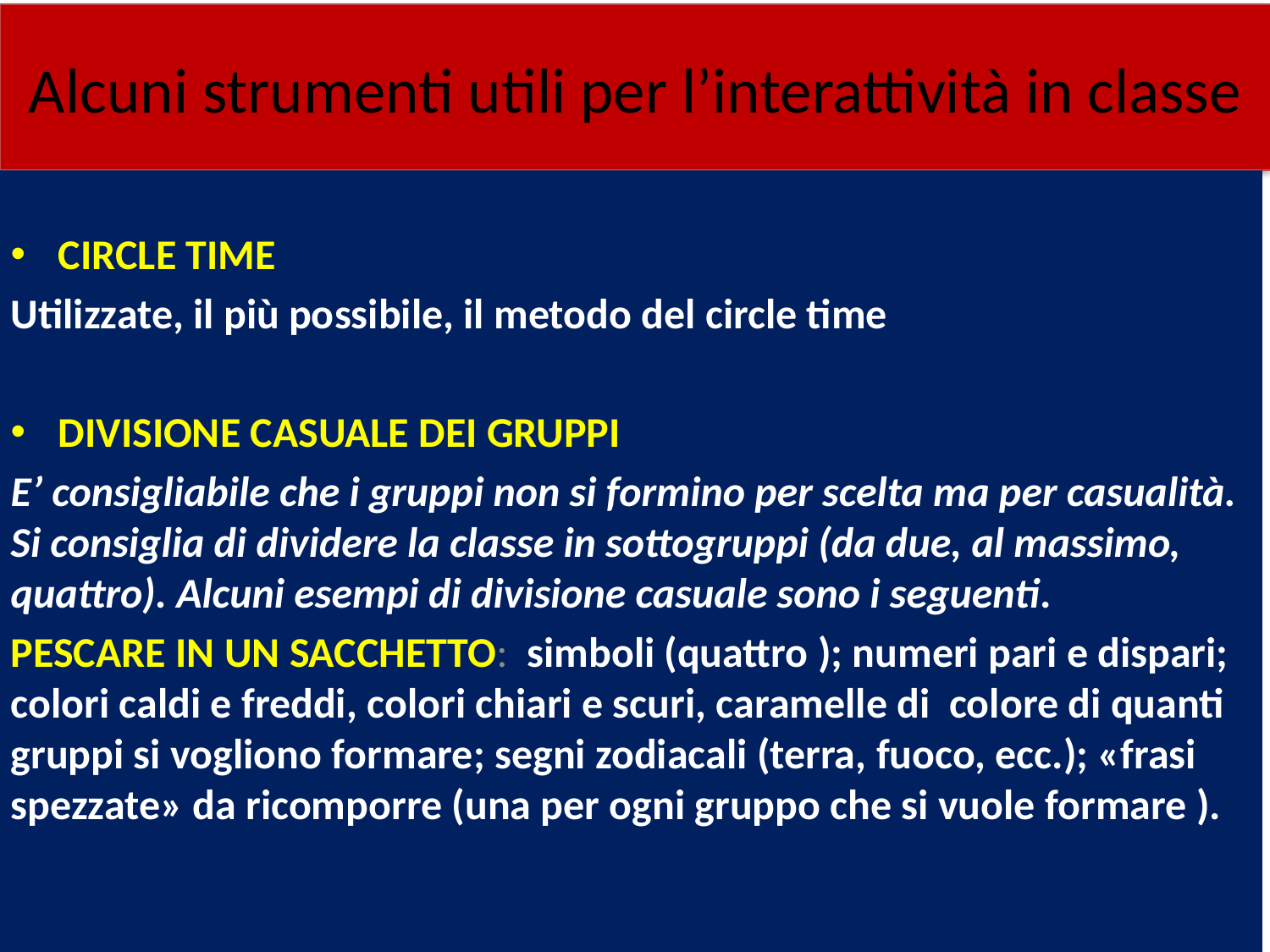

# Alcuni strumenti utili per l’interattività in classe

CIRCLE TIME
Utilizzate, il più possibile, il metodo del circle time

DIVISIONE CASUALE DEI GRUPPI
E’ consigliabile che i gruppi non si formino per scelta ma per casualità. Si consiglia di dividere la classe in sottogruppi (da due, al massimo,  quattro). Alcuni esempi di divisione casuale sono i seguenti.
PESCARE IN UN SACCHETTO:  simboli (quattro ); numeri pari e dispari; colori caldi e freddi, colori chiari e scuri, caramelle di  colore di quanti gruppi si vogliono formare; segni zodiacali (terra, fuoco, ecc.); «frasi spezzate» da ricomporre (una per ogni gruppo che si vuole formare ).